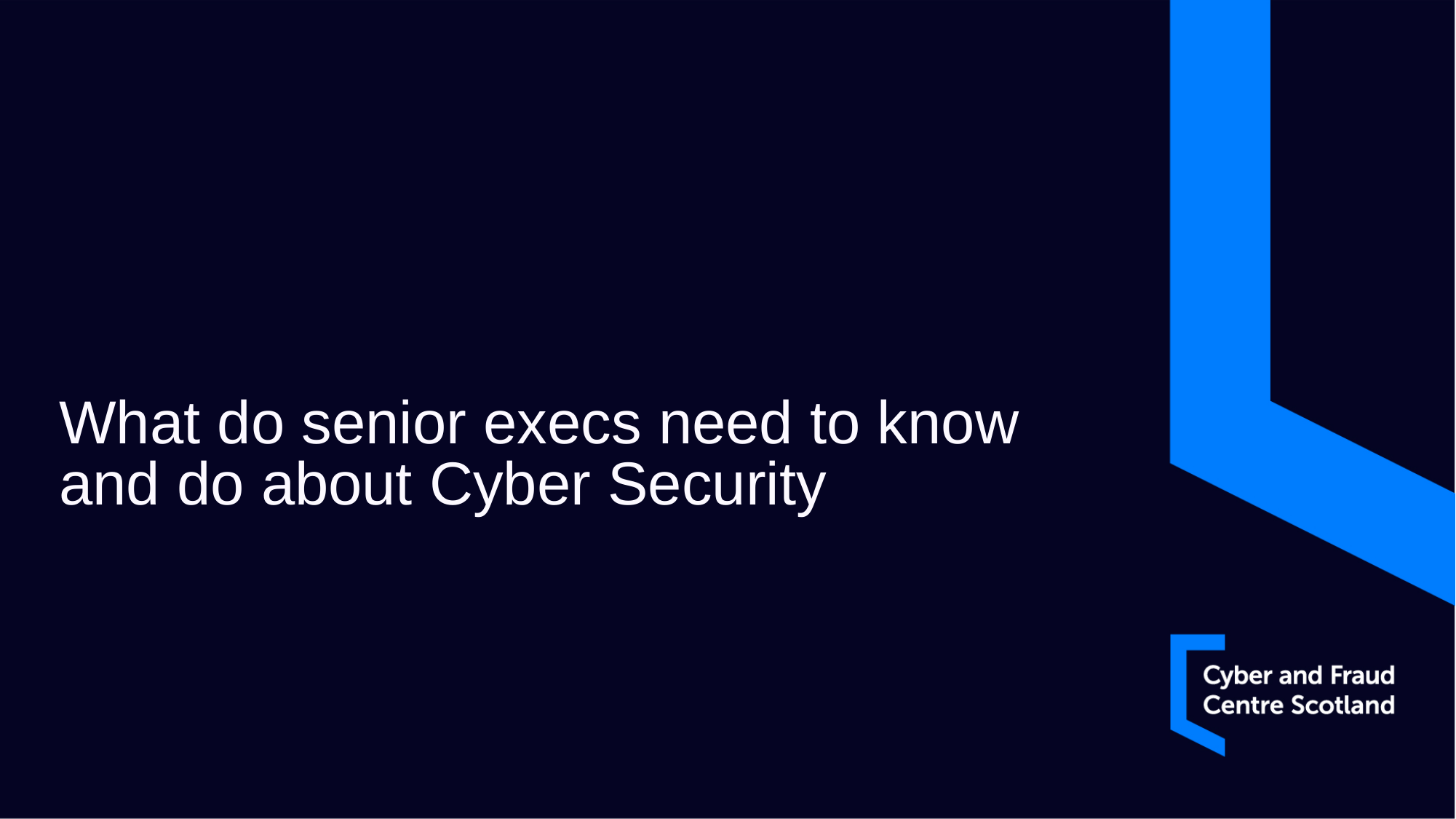

# What do senior execs need to know and do about Cyber Security